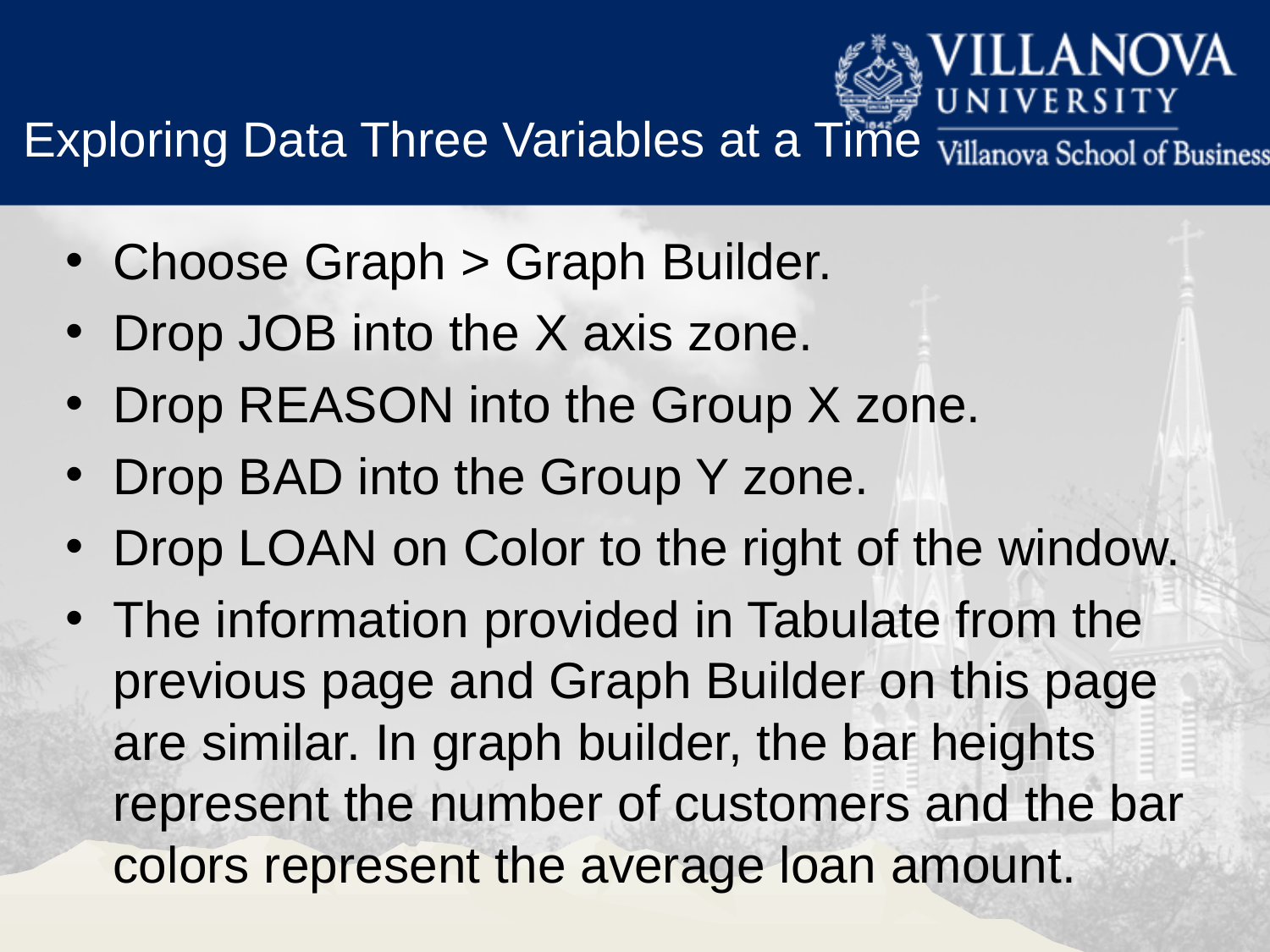

Exploring Data Three Variables at a Time
Choose Graph > Graph Builder.
Drop JOB into the X axis zone.
Drop REASON into the Group X zone.
Drop BAD into the Group Y zone.
Drop LOAN on Color to the right of the window.
The information provided in Tabulate from the previous page and Graph Builder on this page are similar. In graph builder, the bar heights represent the number of customers and the bar colors represent the average loan amount.